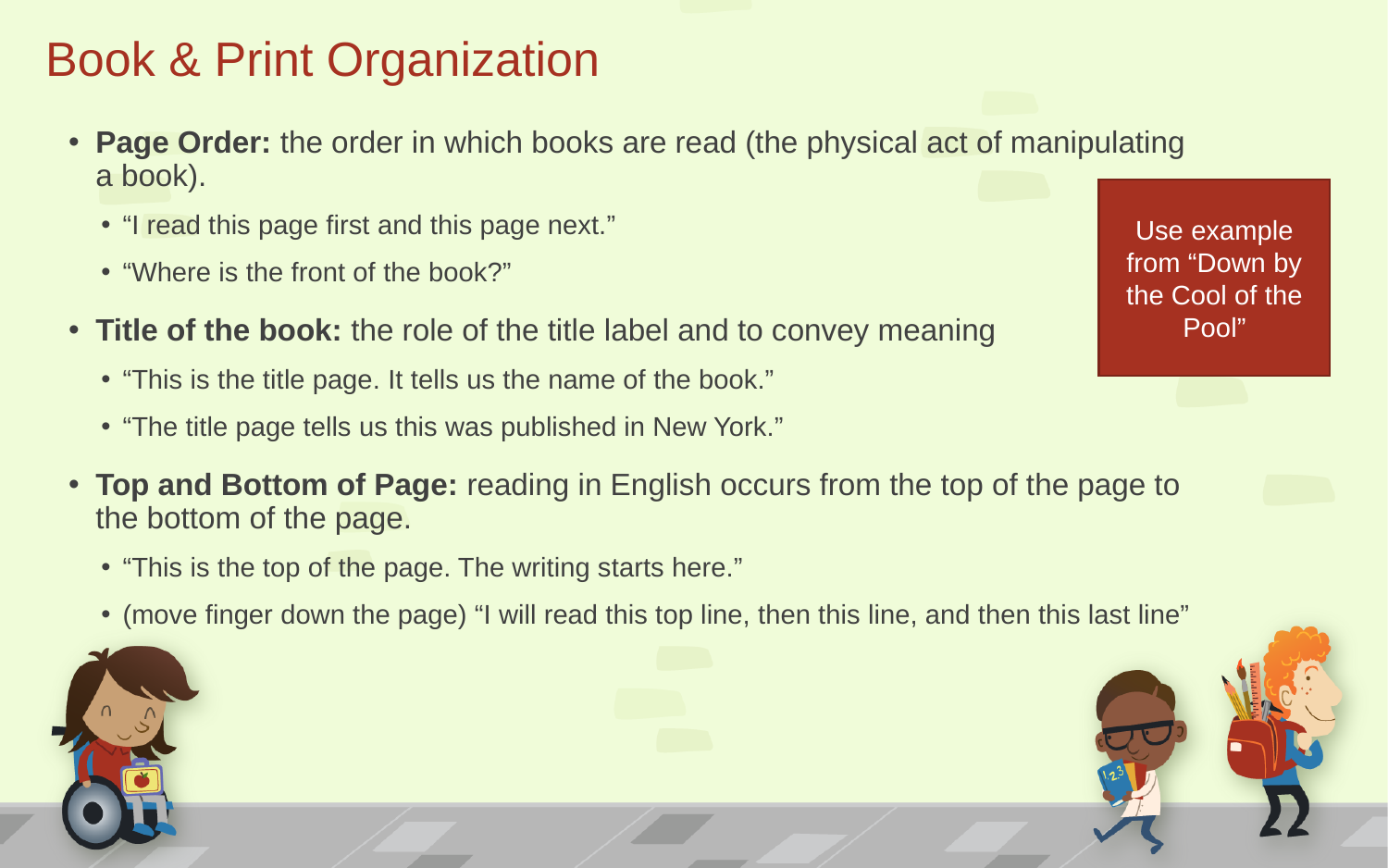

# Book & Print Organization
Page Order: the order in which books are read (the physical act of manipulating a book).
“I read this page first and this page next.”
“Where is the front of the book?”
Title of the book: the role of the title label and to convey meaning
“This is the title page. It tells us the name of the book.”
“The title page tells us this was published in New York.”
Top and Bottom of Page: reading in English occurs from the top of the page to the bottom of the page.
“This is the top of the page. The writing starts here.”
(move finger down the page) “I will read this top line, then this line, and then this last line”

Use example from “Down by the Cool of the Pool”